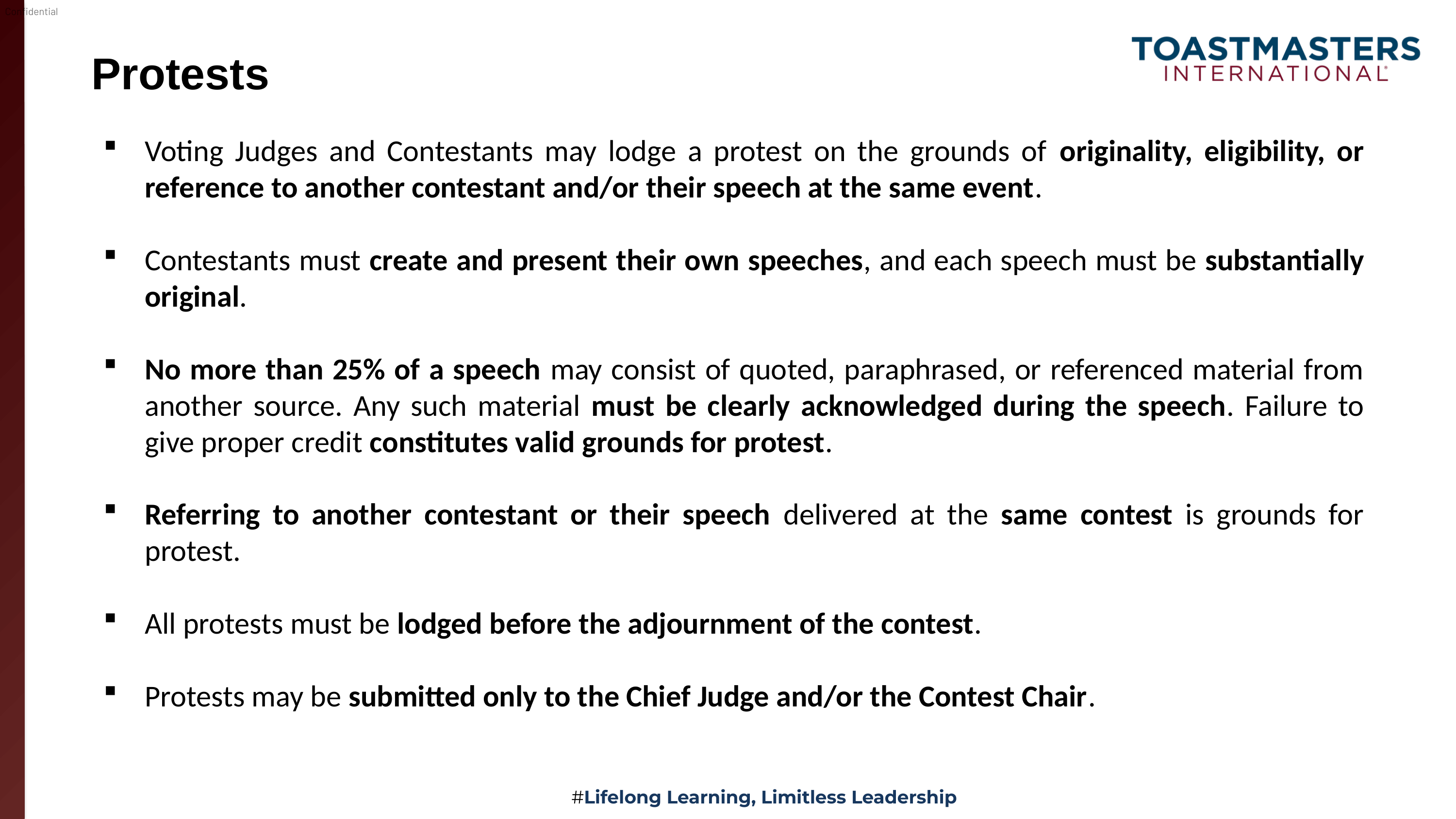

# Protests
Voting Judges and Contestants may lodge a protest on the grounds of originality, eligibility, or reference to another contestant and/or their speech at the same event.

Contestants must create and present their own speeches, and each speech must be substantially original.

No more than 25% of a speech may consist of quoted, paraphrased, or referenced material from another source. Any such material must be clearly acknowledged during the speech. Failure to give proper credit constitutes valid grounds for protest.

Referring to another contestant or their speech delivered at the same contest is grounds for protest.

All protests must be lodged before the adjournment of the contest.

Protests may be submitted only to the Chief Judge and/or the Contest Chair.